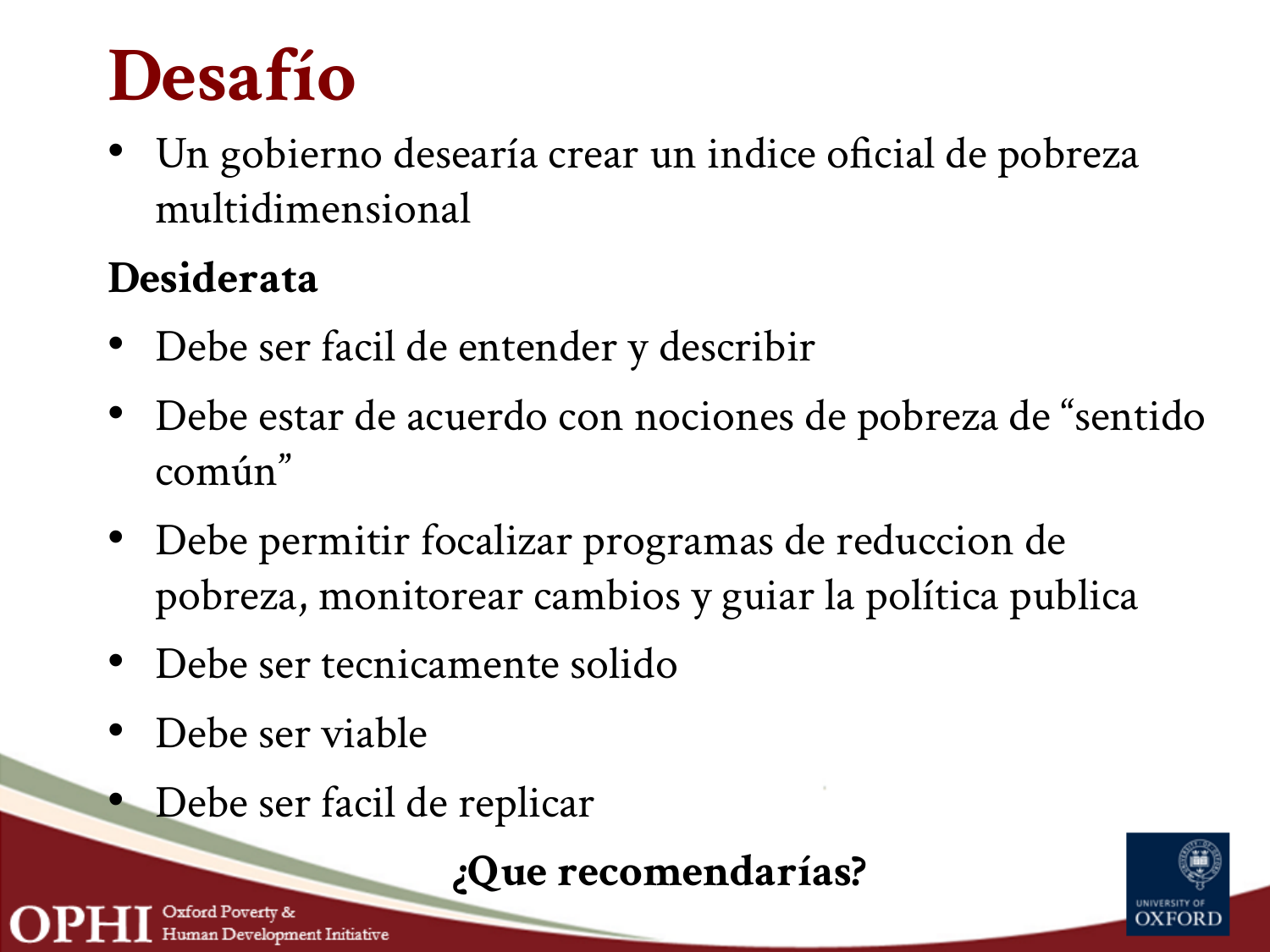

# Desafío
Un gobierno desearía crear un indice oficial de pobreza multidimensional
Desiderata
Debe ser facil de entender y describir
Debe estar de acuerdo con nociones de pobreza de “sentido común”
Debe permitir focalizar programas de reduccion de pobreza, monitorear cambios y guiar la política publica
Debe ser tecnicamente solido
Debe ser viable
Debe ser facil de replicar
¿Que recomendarías?